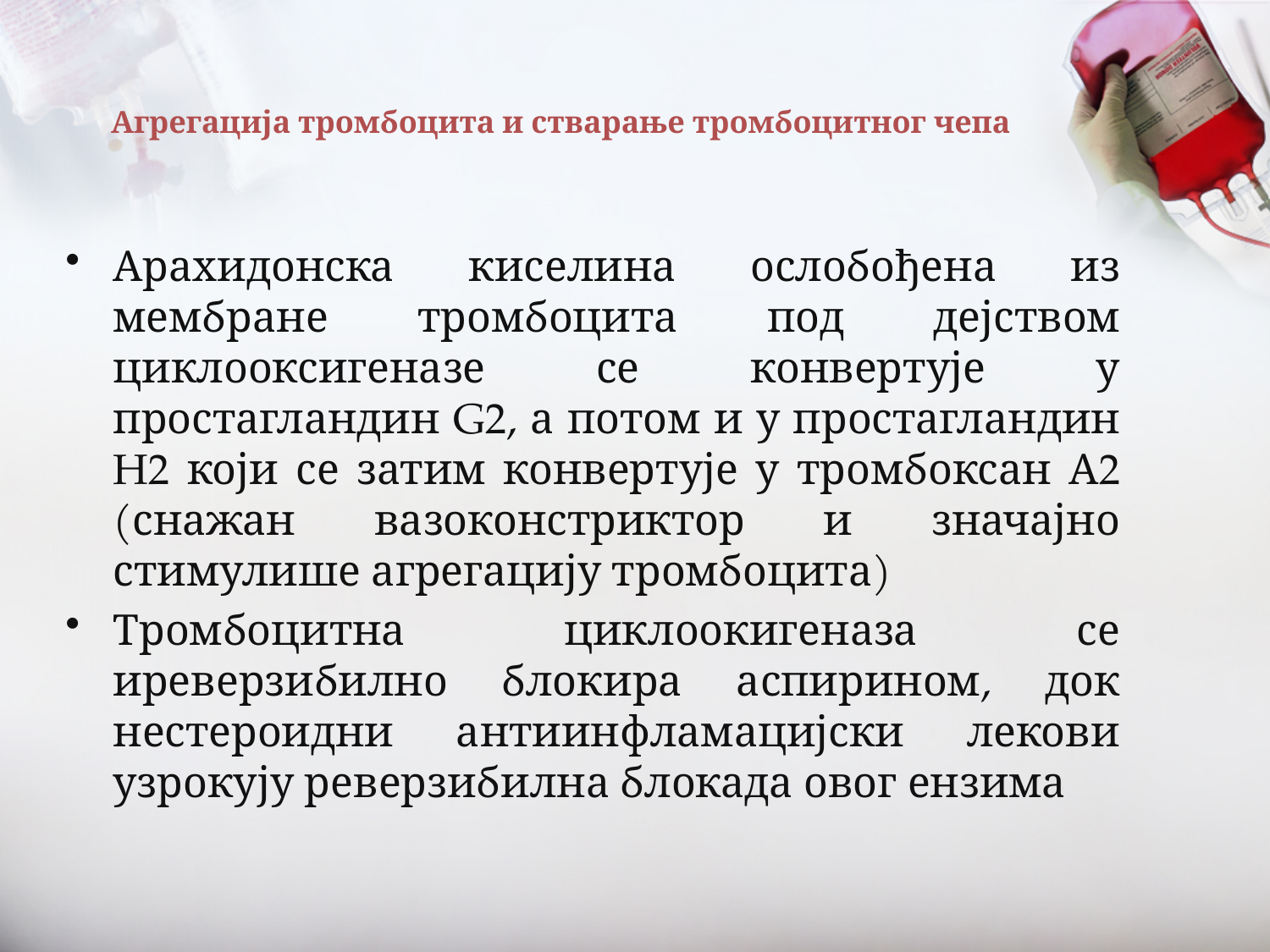

# Агрегација тромбоцита и стварање тромбоцитног чепа
Арахидонска киселина ослобођена из мембране тромбоцита под дејством циклооксигеназе се конвертује у простагландин G2, а потом и у простагландин H2 који се затим конвертује у тромбоксан А2 (снажан вазоконстриктор и значајно стимулише агрегацију тромбоцита)
Тромбоцитна циклоокигеназа се иреверзибилно блокира аспирином, док нестероидни антиинфламацијски лекови узрокују реверзибилна блокада овог ензима